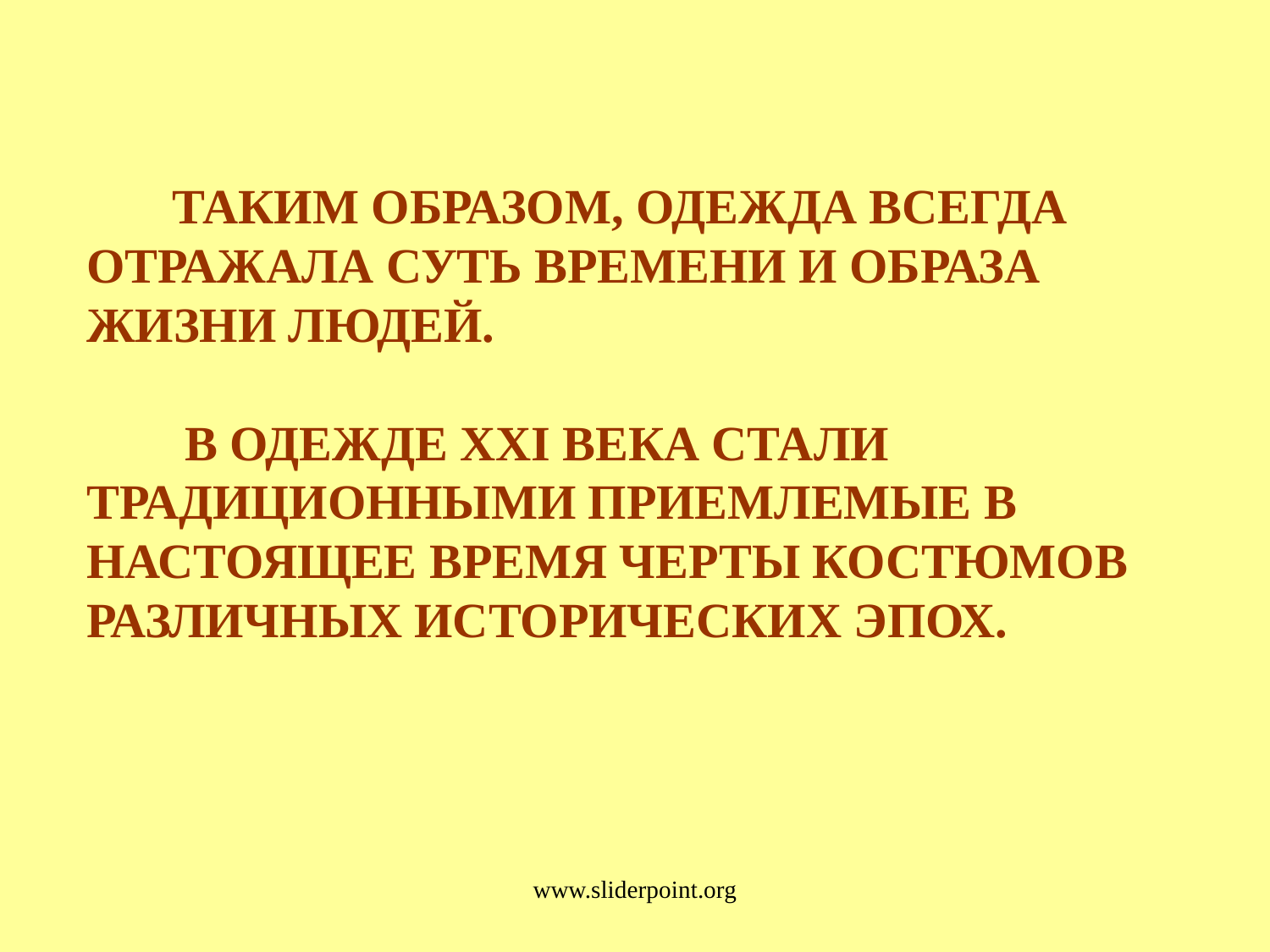

ТАКИМ ОБРАЗОМ, ОДЕЖДА ВСЕГДА
ОТРАЖАЛА СУТЬ ВРЕМЕНИ И ОБРАЗА
ЖИЗНИ ЛЮДЕЙ.

        В ОДЕЖДЕ XXI ВЕКА СТАЛИ ТРАДИЦИОННЫМИ ПРИЕМЛЕМЫЕ В НАСТОЯЩЕЕ ВРЕМЯ ЧЕРТЫ КОСТЮМОВ РАЗЛИЧНЫХ ИСТОРИЧЕСКИХ ЭПОХ.
www.sliderpoint.org